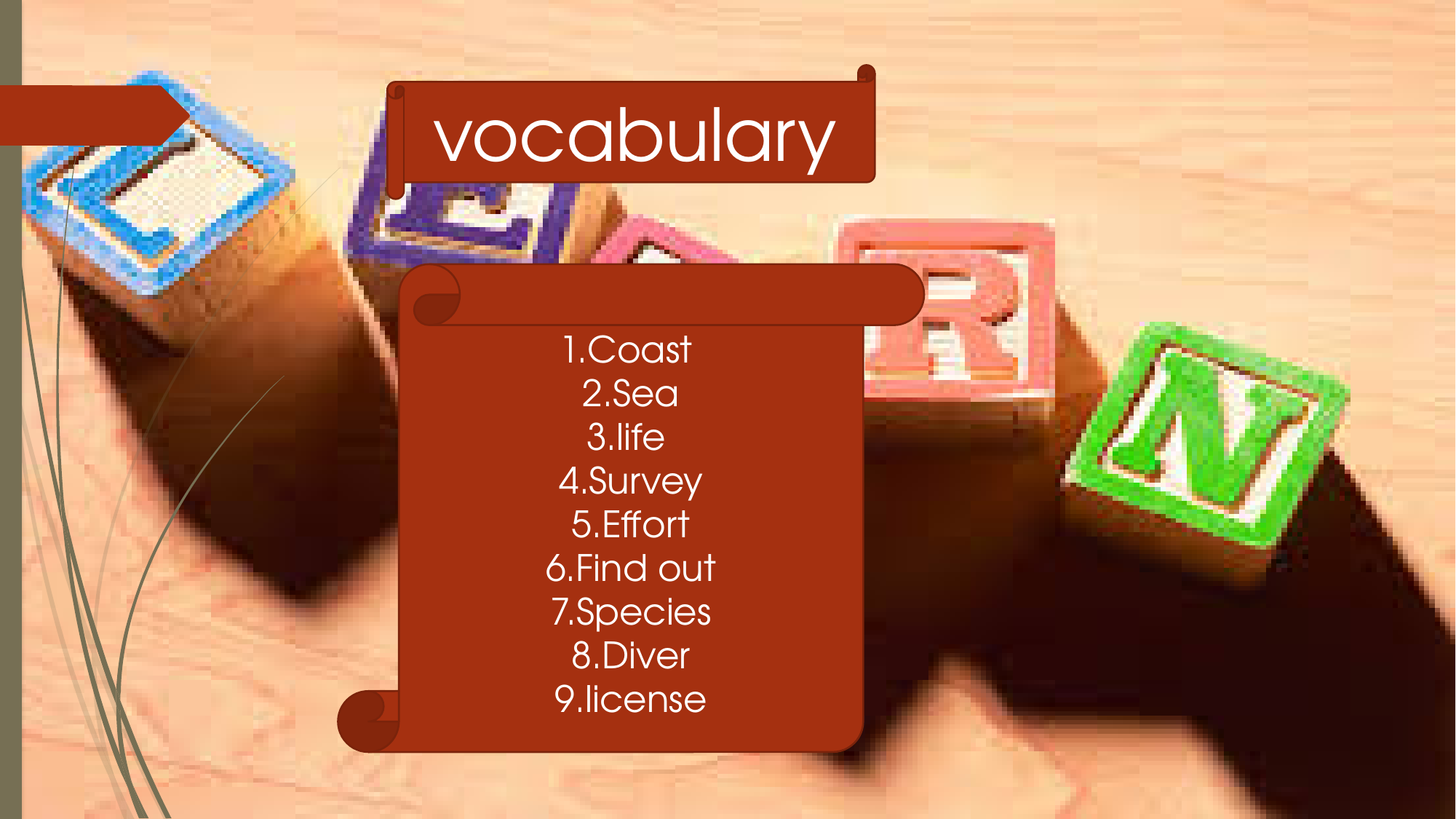

vocabulary
1.Coast
2.Sea
3.life
4.Survey
5.Effort
6.Find out
7.Species
8.Diver
9.license